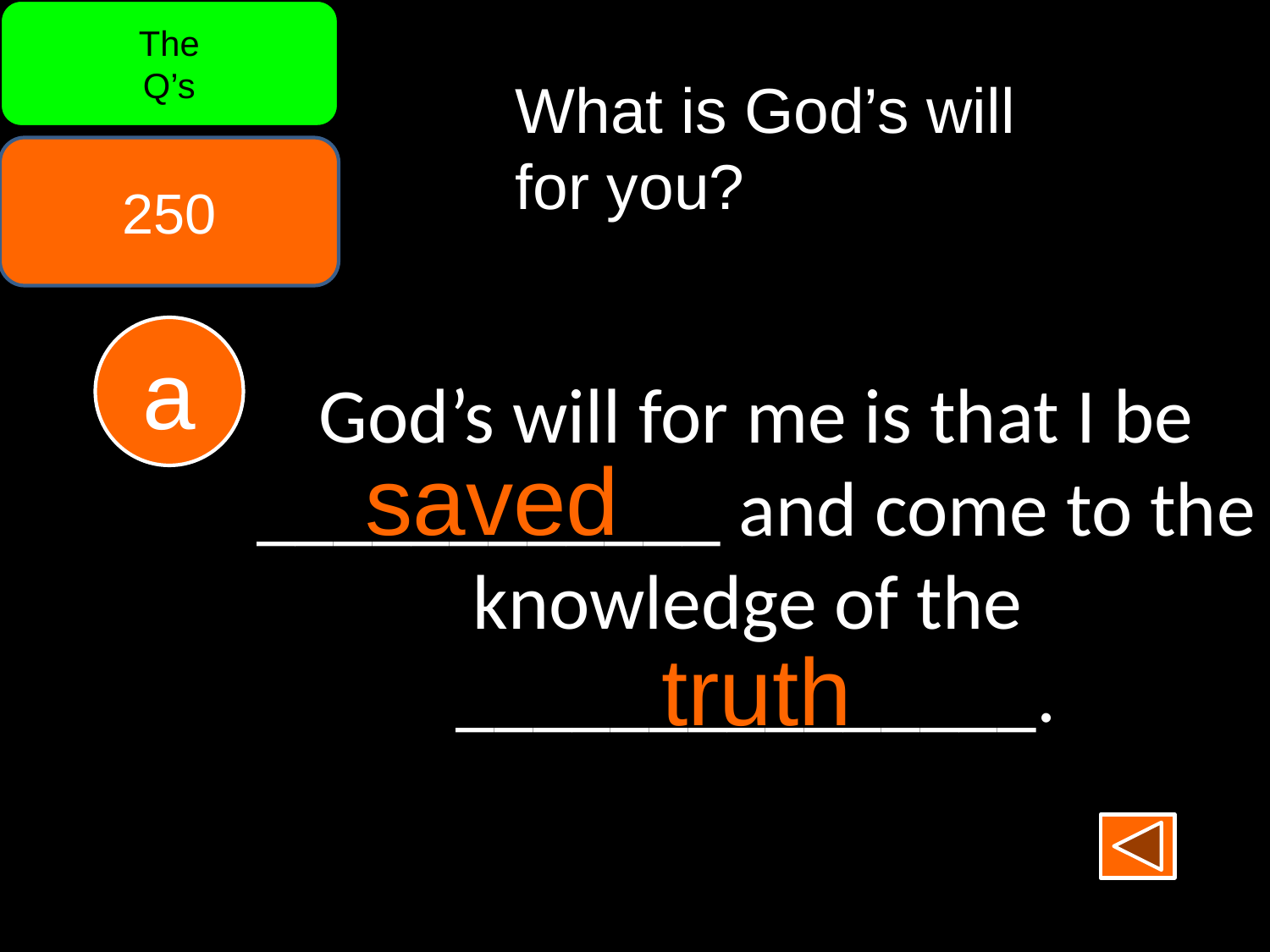

The
Q’s
What is God’s will
for you?
250
a
God’s will for me is that I be
____________ and come to the
knowledge of the
_______________.
saved
truth